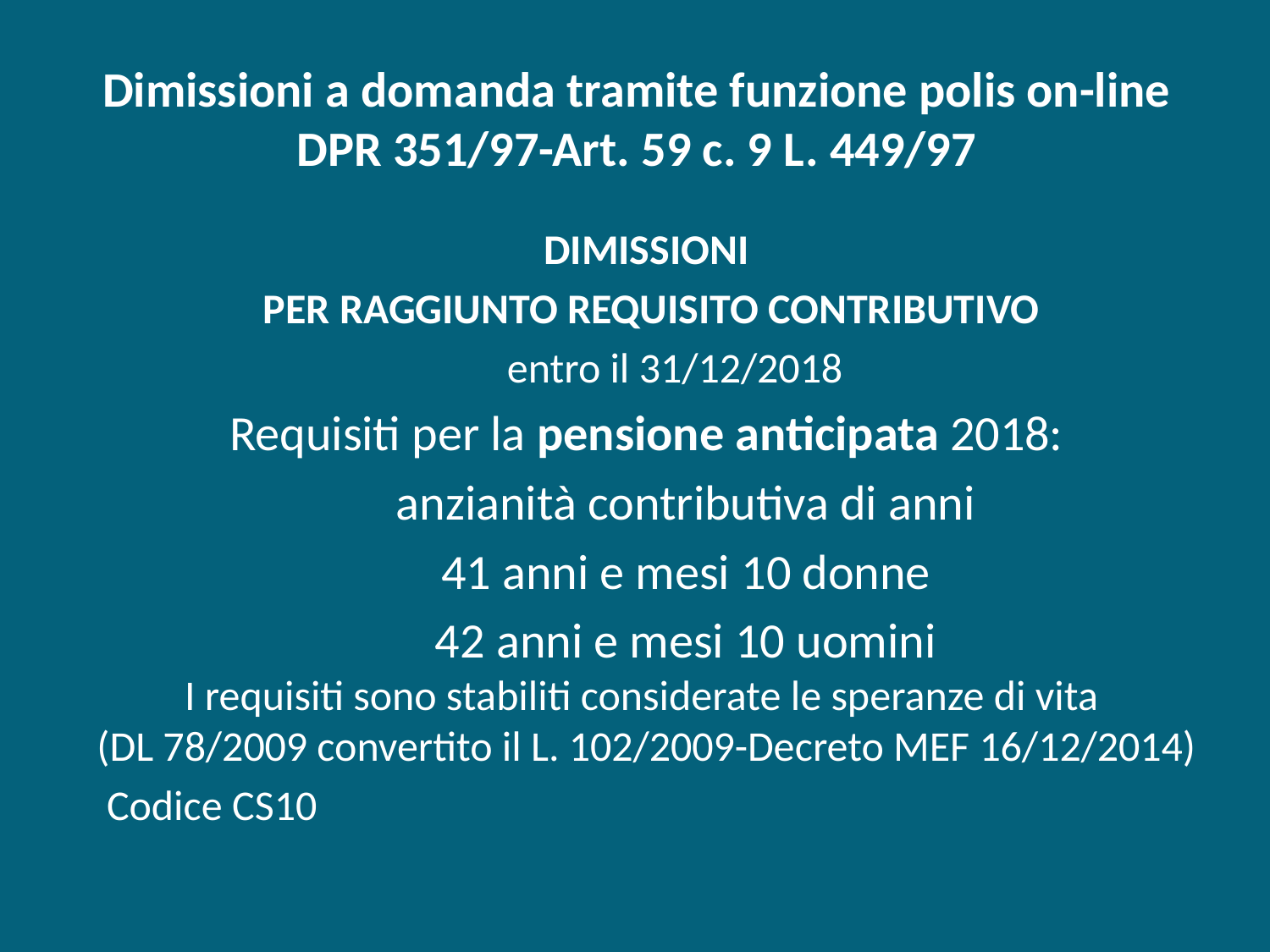

# Dimissioni a domanda tramite funzione polis on-line DPR 351/97-Art. 59 c. 9 L. 449/97
DIMISSIONI
  PER RAGGIUNTO REQUISITO CONTRIBUTIVO
      entro il 31/12/2018
Requisiti per la pensione anticipata 2018:
        anzianità contributiva di anni
	          41 anni e mesi 10 donne
       42 anni e mesi 10 uomini
I requisiti sono stabiliti considerate le speranze di vita
(DL 78/2009 convertito il L. 102/2009-Decreto MEF 16/12/2014)
  Codice CS10